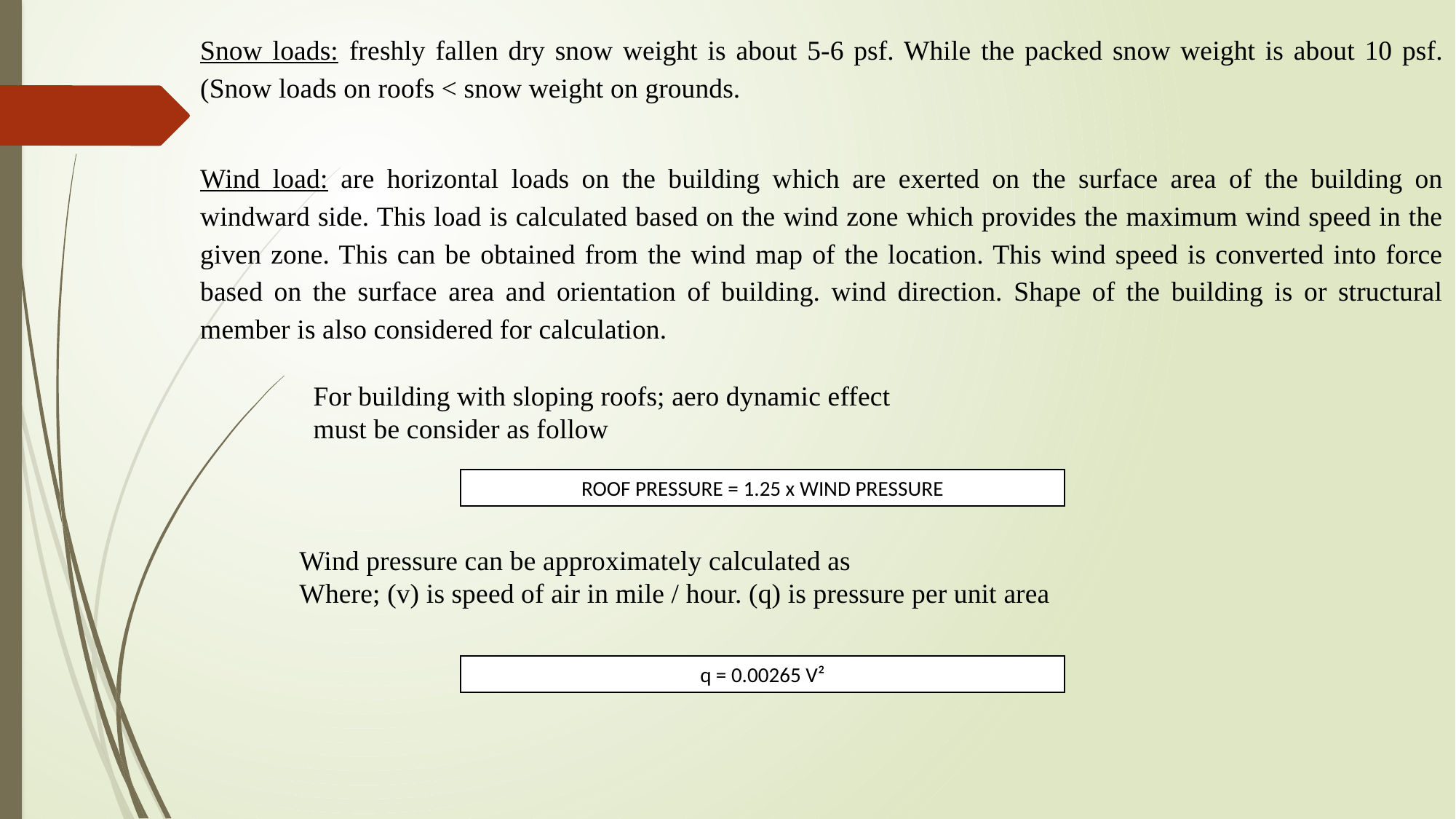

Snow loads: freshly fallen dry snow weight is about 5-6 psf. While the packed snow weight is about 10 psf. (Snow loads on roofs < snow weight on grounds.

Wind load: are horizontal loads on the building which are exerted on the surface area of the building on windward side. This load is calculated based on the wind zone which provides the maximum wind speed in the given zone. This can be obtained from the wind map of the location. This wind speed is converted into force based on the surface area and orientation of building. wind direction. Shape of the building is or structural member is also considered for calculation.

For building with sloping roofs; aero dynamic effect must be consider as follow

ROOF PRESSURE = 1.25 x WIND PRESSURE
Wind pressure can be approximately calculated as
Where; (v) is speed of air in mile / hour. (q) is pressure per unit area
q = 0.00265 V²